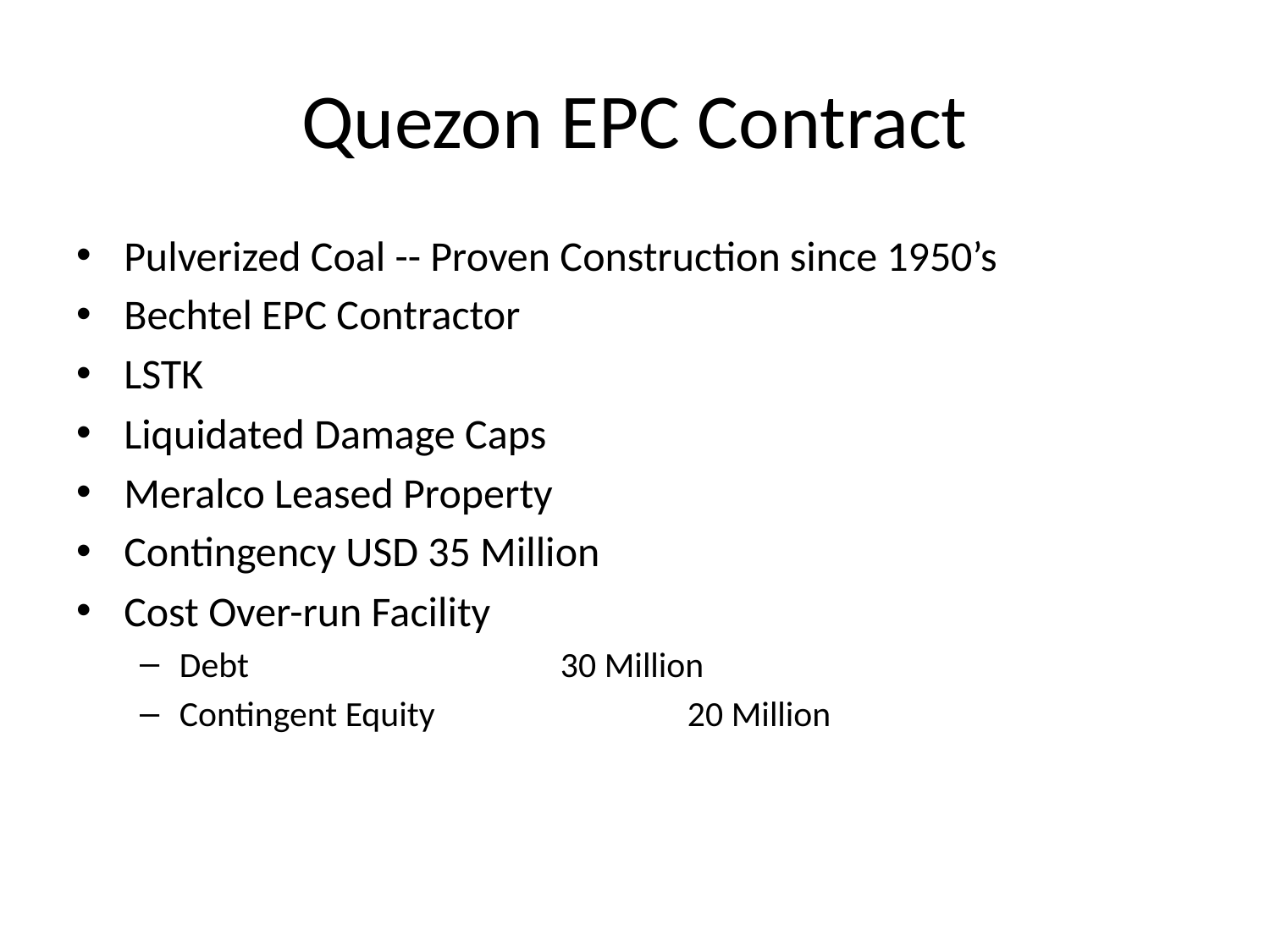

# Quezon EPC Contract
Pulverized Coal -- Proven Construction since 1950’s
Bechtel EPC Contractor
LSTK
Liquidated Damage Caps
Meralco Leased Property
Contingency USD 35 Million
Cost Over-run Facility
Debt 			30 Million
Contingent Equity		20 Million